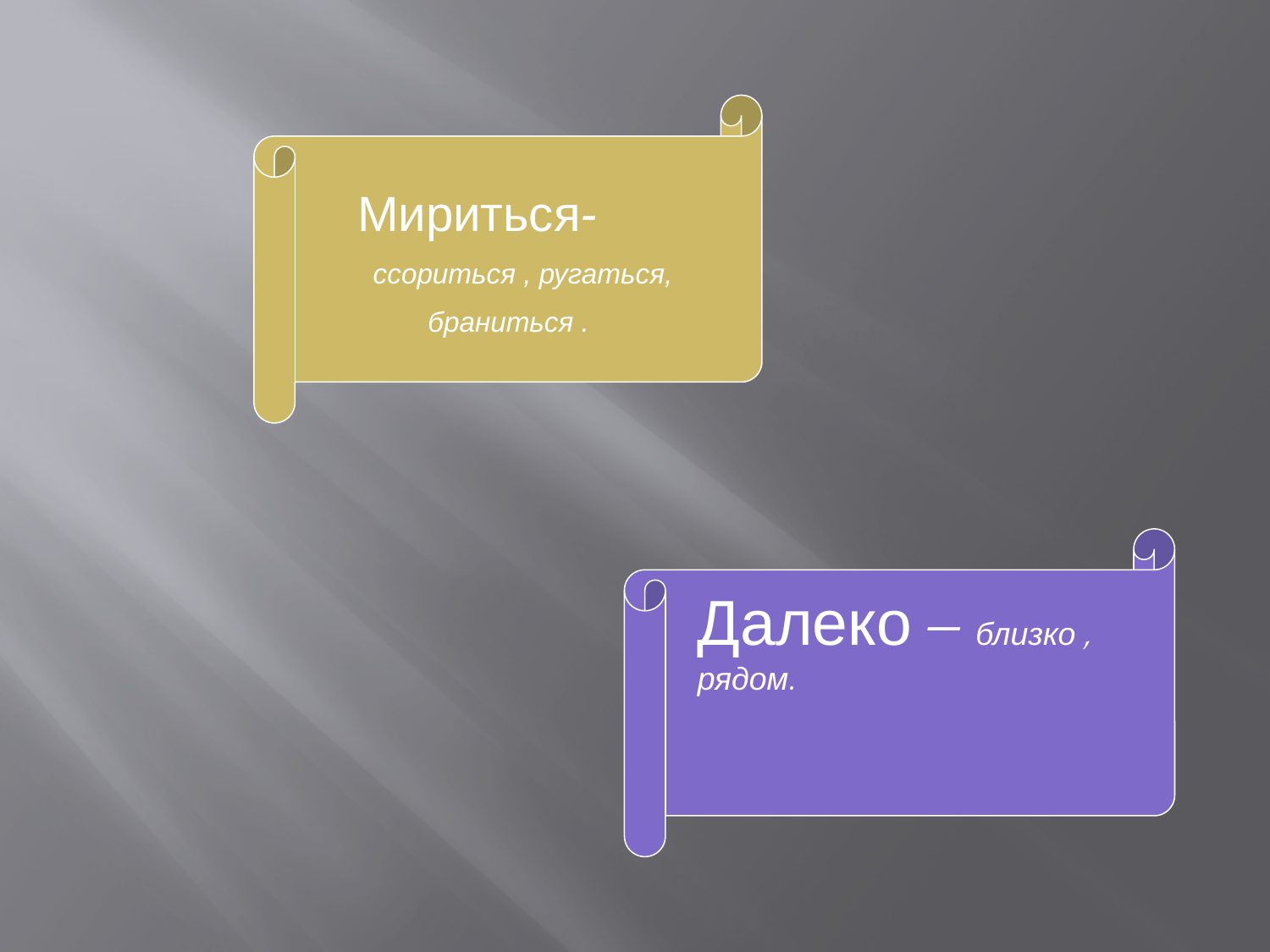

Мириться-
  ссориться , ругаться,
         браниться .

Далеко – близко , рядом.